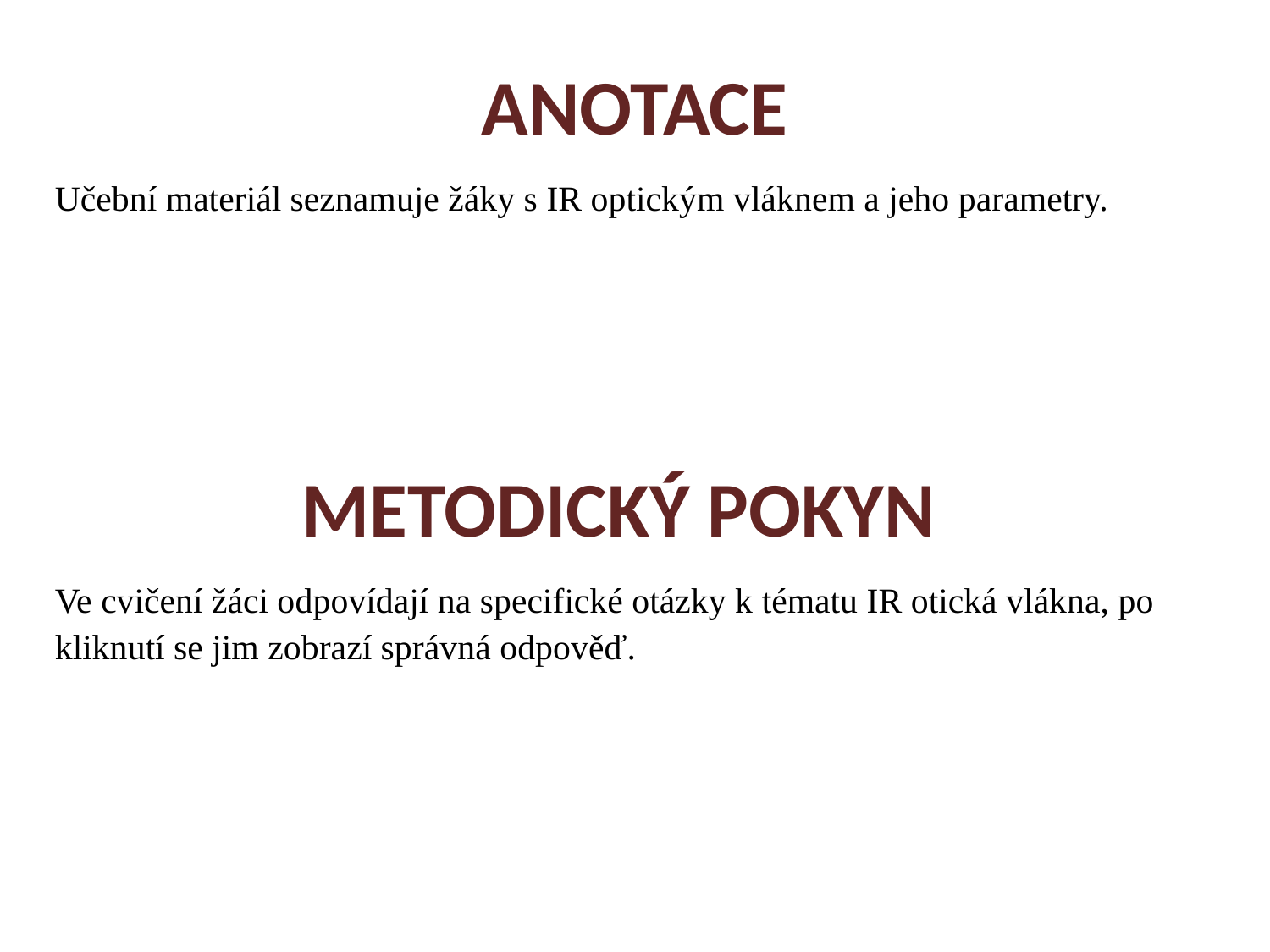

ANOTACE
Učební materiál seznamuje žáky s IR optickým vláknem a jeho parametry.
METODICKÝ POKYN
Ve cvičení žáci odpovídají na specifické otázky k tématu IR otická vlákna, po kliknutí se jim zobrazí správná odpověď.